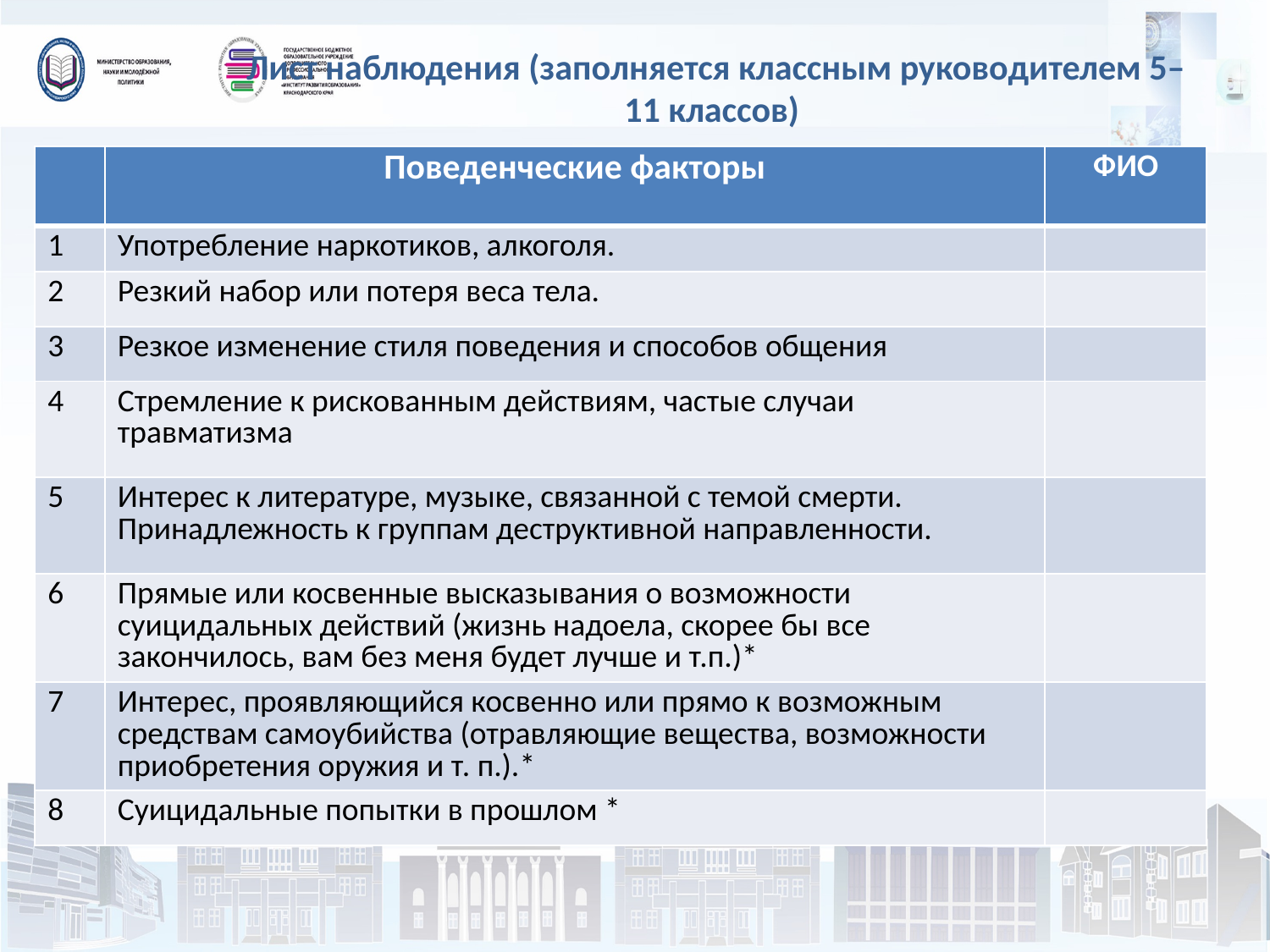

# Лист наблюдения (заполняется классным руководителем 5–11 классов)
|  | Поведенческие факторы | ФИО |
| --- | --- | --- |
| 1 | Употребление наркотиков, алкоголя. |  |
| 2 | Резкий набор или потеря веса тела. |  |
| 3 | Резкое изменение стиля поведения и способов общения |  |
| 4 | Стремление к рискованным действиям, частые случаи травматизма |  |
| 5 | Интерес к литературе, музыке, связанной с темой смерти. Принадлежность к группам деструктивной направленности. |  |
| 6 | Прямые или косвенные высказывания о возможности суицидальных действий (жизнь надоела, скорее бы все закончилось, вам без меня будет лучше и т.п.)\* |  |
| 7 | Интерес, проявляющийся косвенно или прямо к возможным средствам самоубийства (отравляющие вещества, возможности приобретения оружия и т. п.).\* |  |
| 8 | Суицидальные попытки в прошлом \* |  |